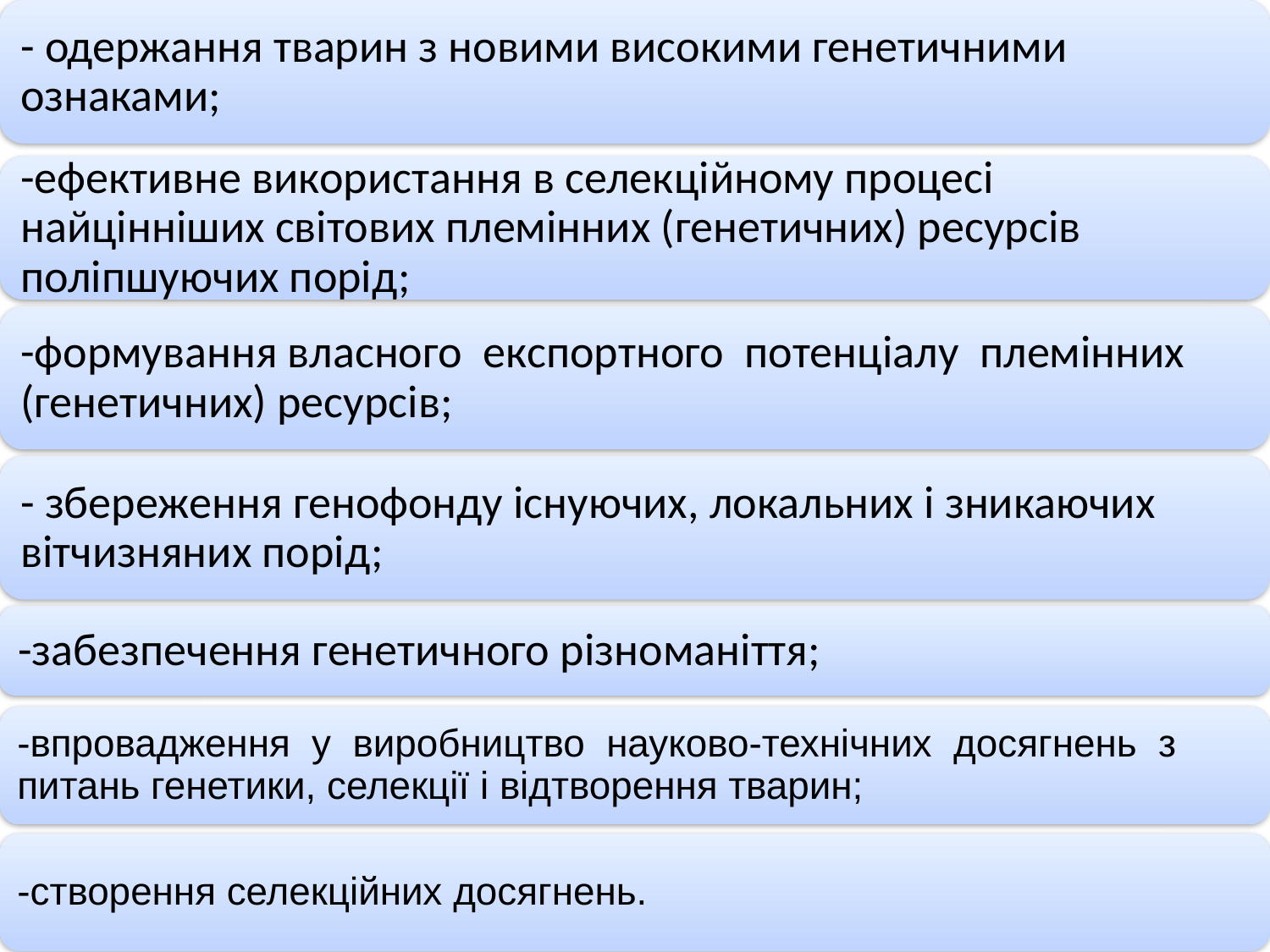

- одержання тварин з новими високими генетичними ознаками;
-ефективне використання в селекційному процесі найцінніших світових племінних (генетичних) ресурсів поліпшуючих порід;
-формування власного  експортного  потенціалу  племінних  (генетичних) ресурсів;
- збереження генофонду існуючих, локальних і зникаючих вітчизняних порід;
-забезпечення генетичного різноманіття;
-впровадження  у  виробництво  науково-технічних  досягнень  з  питань генетики, селекції і відтворення тварин;
-створення селекційних досягнень.